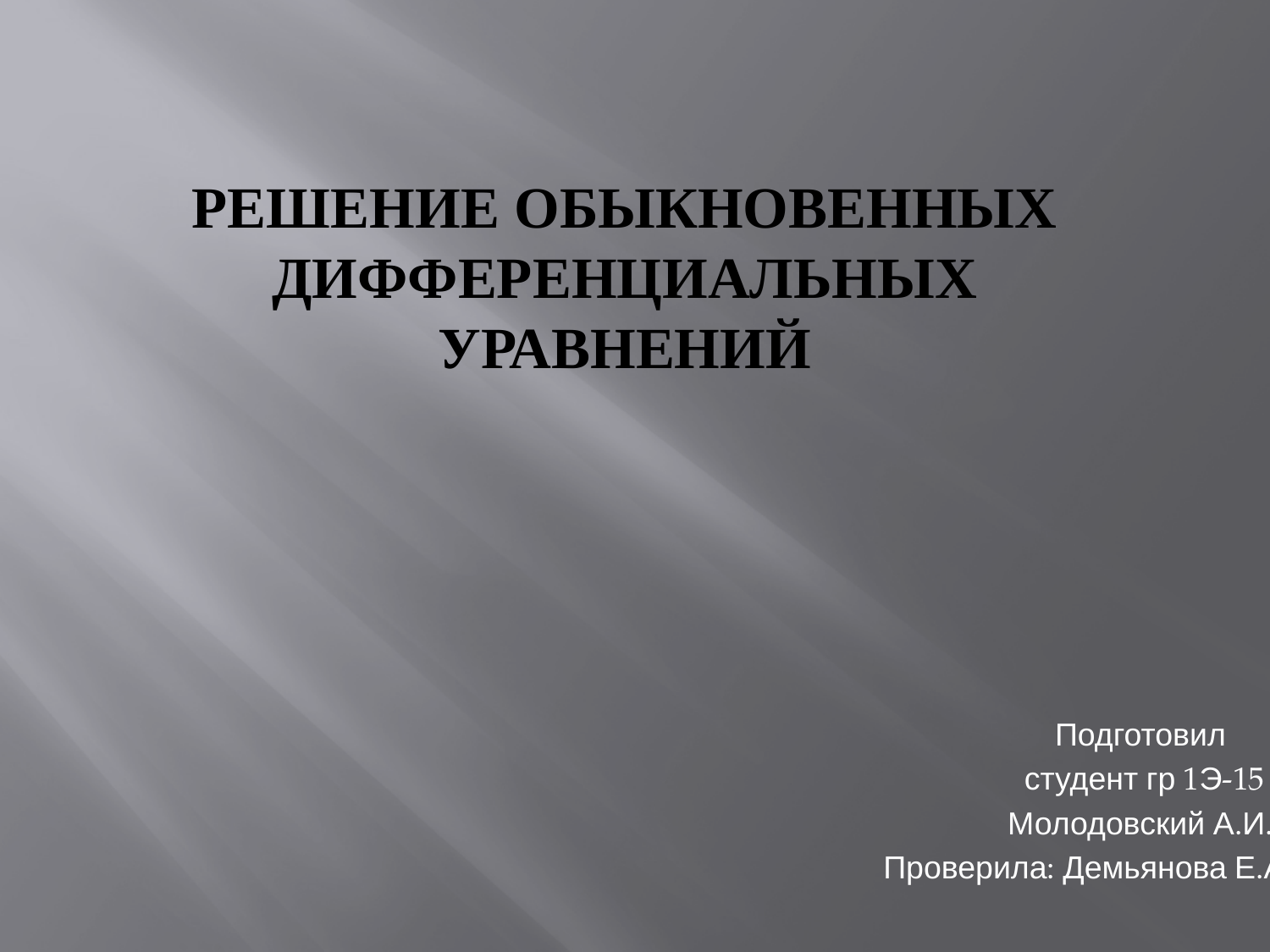

# РЕШЕНИЕ ОБЫКНОВЕННЫХ ДИФФЕРЕНЦИАЛЬНЫХ УРАВНЕНИЙ
                                                    Подготовил
                                                   студент гр 1Э-15
                                                  Молодовский А.И.
                                     Проверила: Демьянова Е.А.